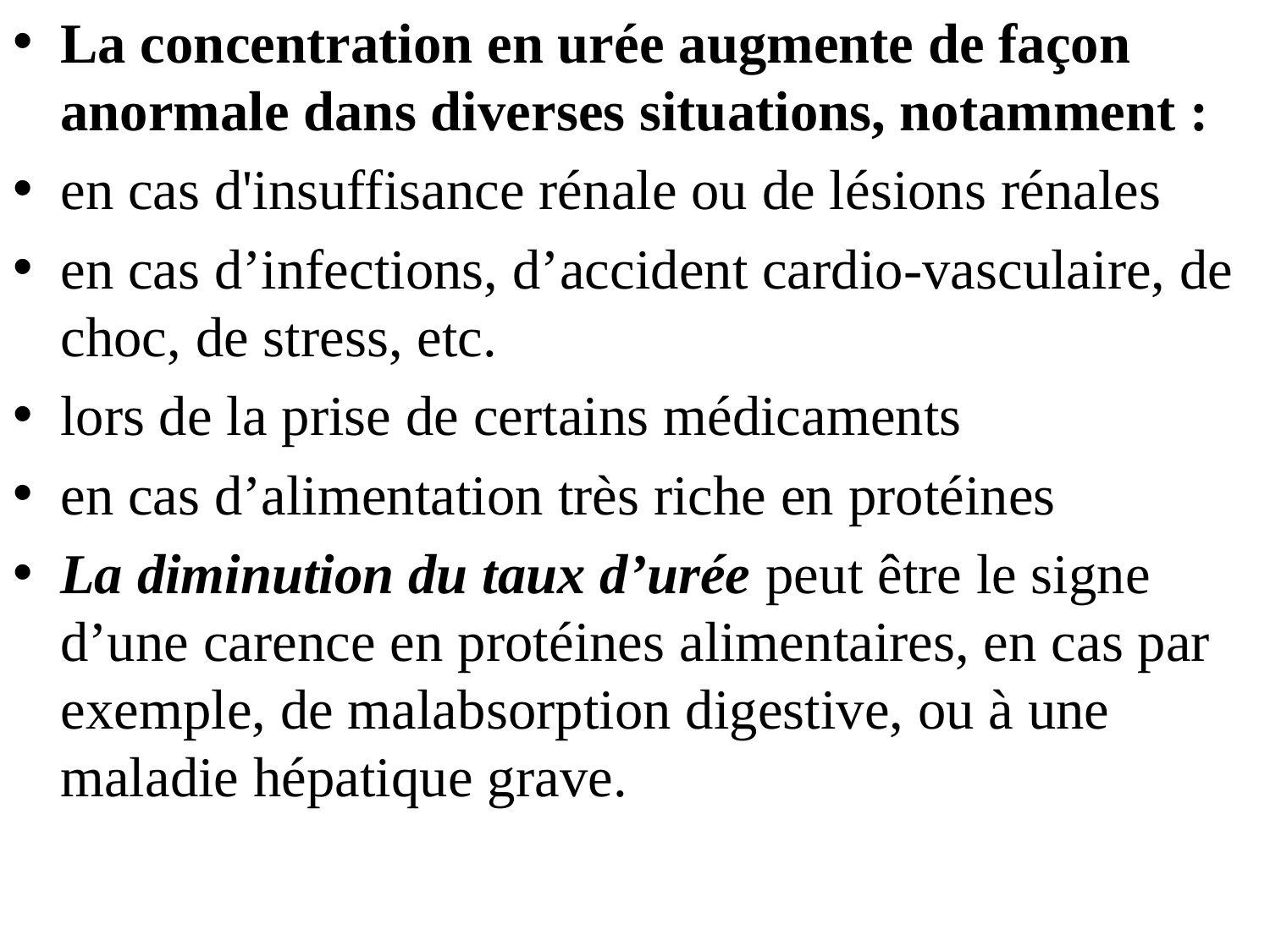

La concentration en urée augmente de façon anormale dans diverses situations, notamment :
en cas d'insuffisance rénale ou de lésions rénales
en cas d’infections, d’accident cardio-vasculaire, de choc, de stress, etc.
lors de la prise de certains médicaments
en cas d’alimentation très riche en protéines
La diminution du taux d’urée peut être le signe d’une carence en protéines alimentaires, en cas par exemple, de malabsorption digestive, ou à une maladie hépatique grave.